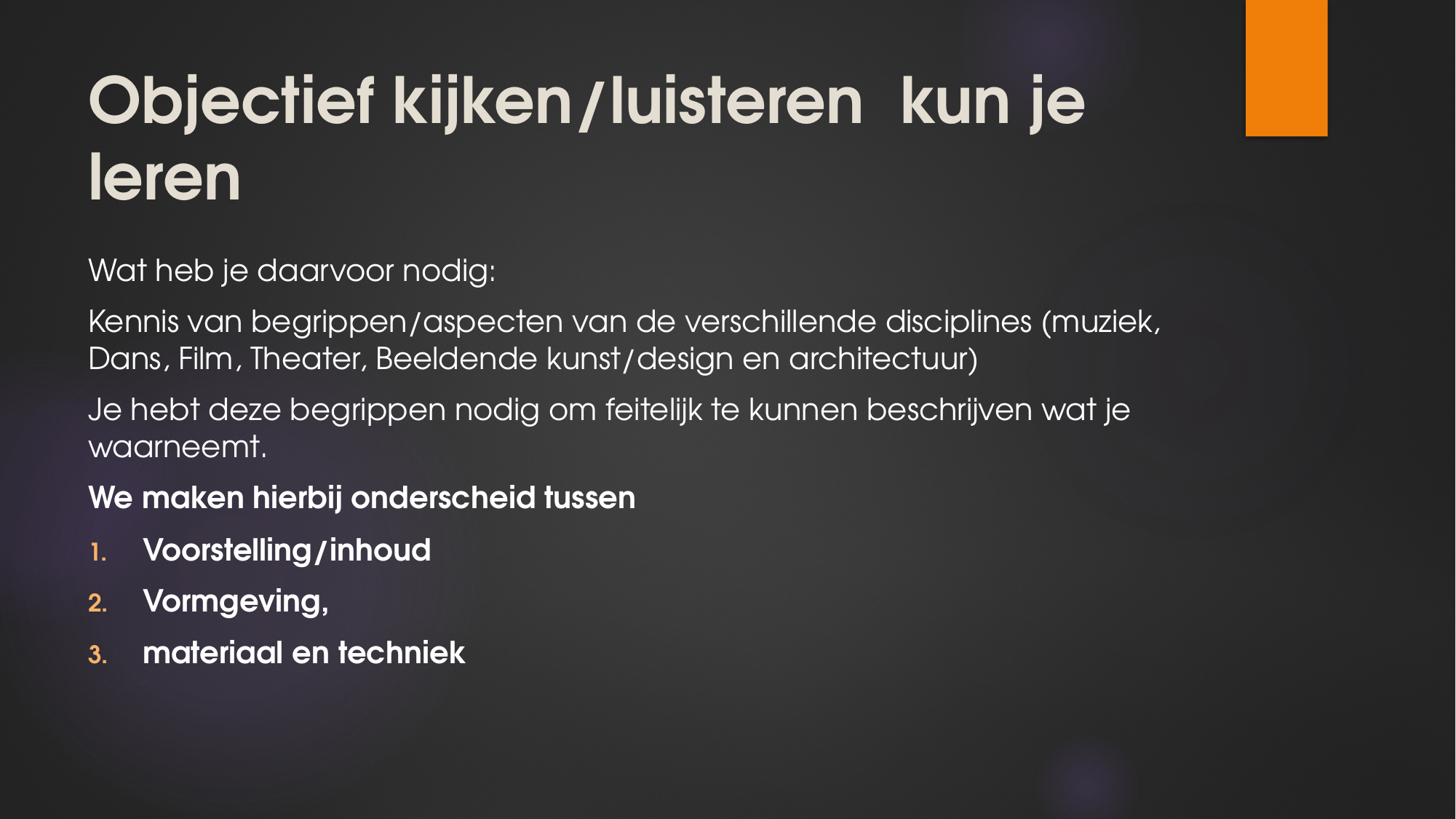

# Objectief kijken/luisteren  kun je leren
Wat heb je daarvoor nodig:
Kennis van begrippen/aspecten van de verschillende disciplines (muziek, Dans, Film, Theater, Beeldende kunst/design en architectuur)
Je hebt deze begrippen nodig om feitelijk te kunnen beschrijven wat je waarneemt.
We maken hierbij onderscheid tussen
Voorstelling/inhoud
Vormgeving,
materiaal en techniek